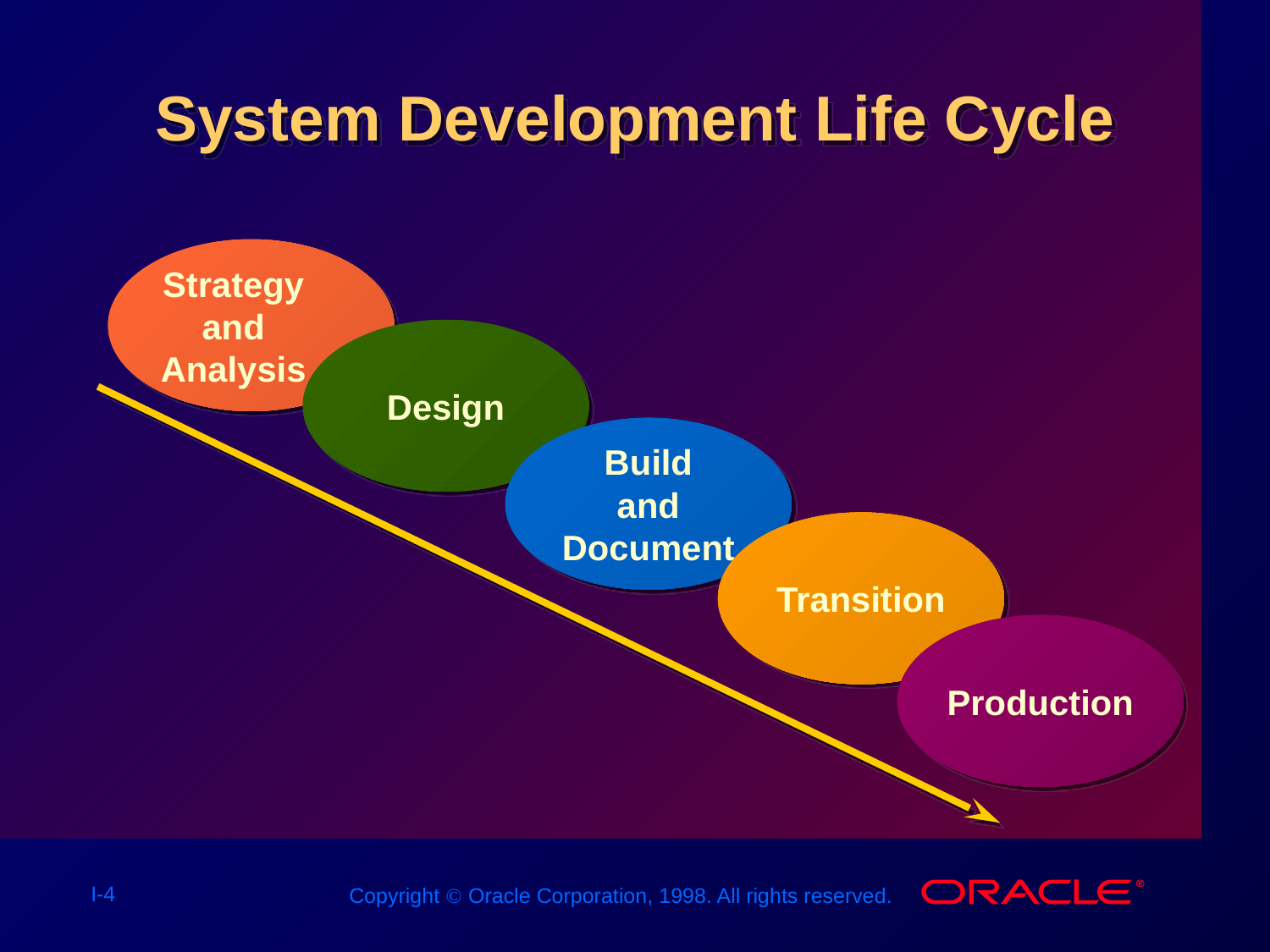

# System Development Life Cycle
Strategy
and
Analysis

Design

Build
and
Document

Transition

Production